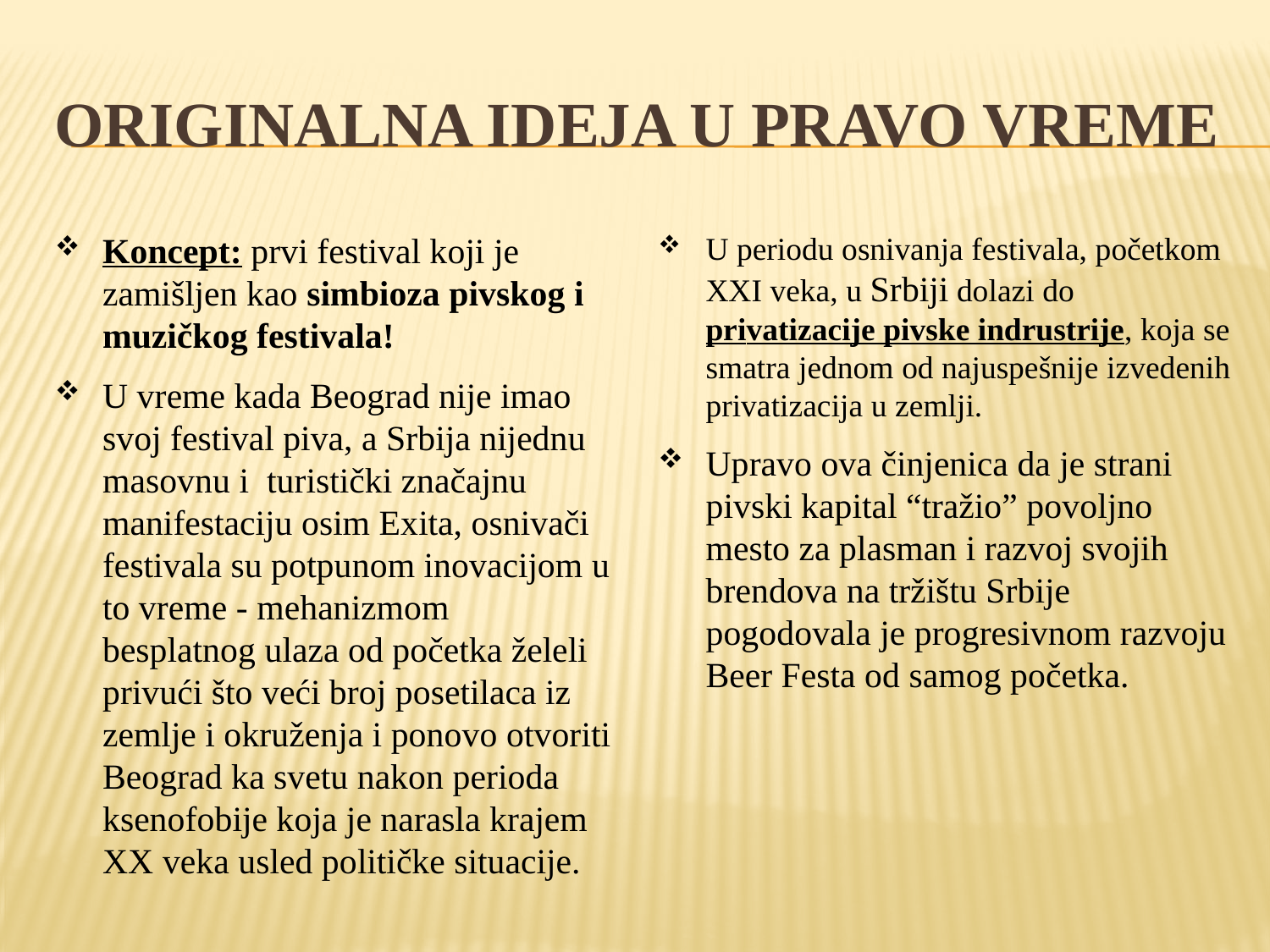

# Originalna ideja u pravo vreme
Koncept: prvi festival koji je zamišljen kao simbioza pivskog i muzičkog festivala!
U vreme kada Beograd nije imao svoj festival piva, a Srbija nijednu masovnu i  turistički značajnu manifestaciju osim Exita, osnivači festivala su potpunom inovacijom u to vreme - mehanizmom besplatnog ulaza od početka želeli privući što veći broj posetilaca iz zemlje i okruženja i ponovo otvoriti Beograd ka svetu nakon perioda ksenofobije koja je narasla krajem XX veka usled političke situacije.
U periodu osnivanja festivala, početkom XXI veka, u Srbiji dolazi do privatizacije pivske indrustrije, koja se smatra jednom od najuspešnije izvedenih privatizacija u zemlji.
Upravo ova činjenica da je strani pivski kapital “tražio” povoljno mesto za plasman i razvoj svojih brendova na tržištu Srbije pogodovala je progresivnom razvoju Beer Festa od samog početka.